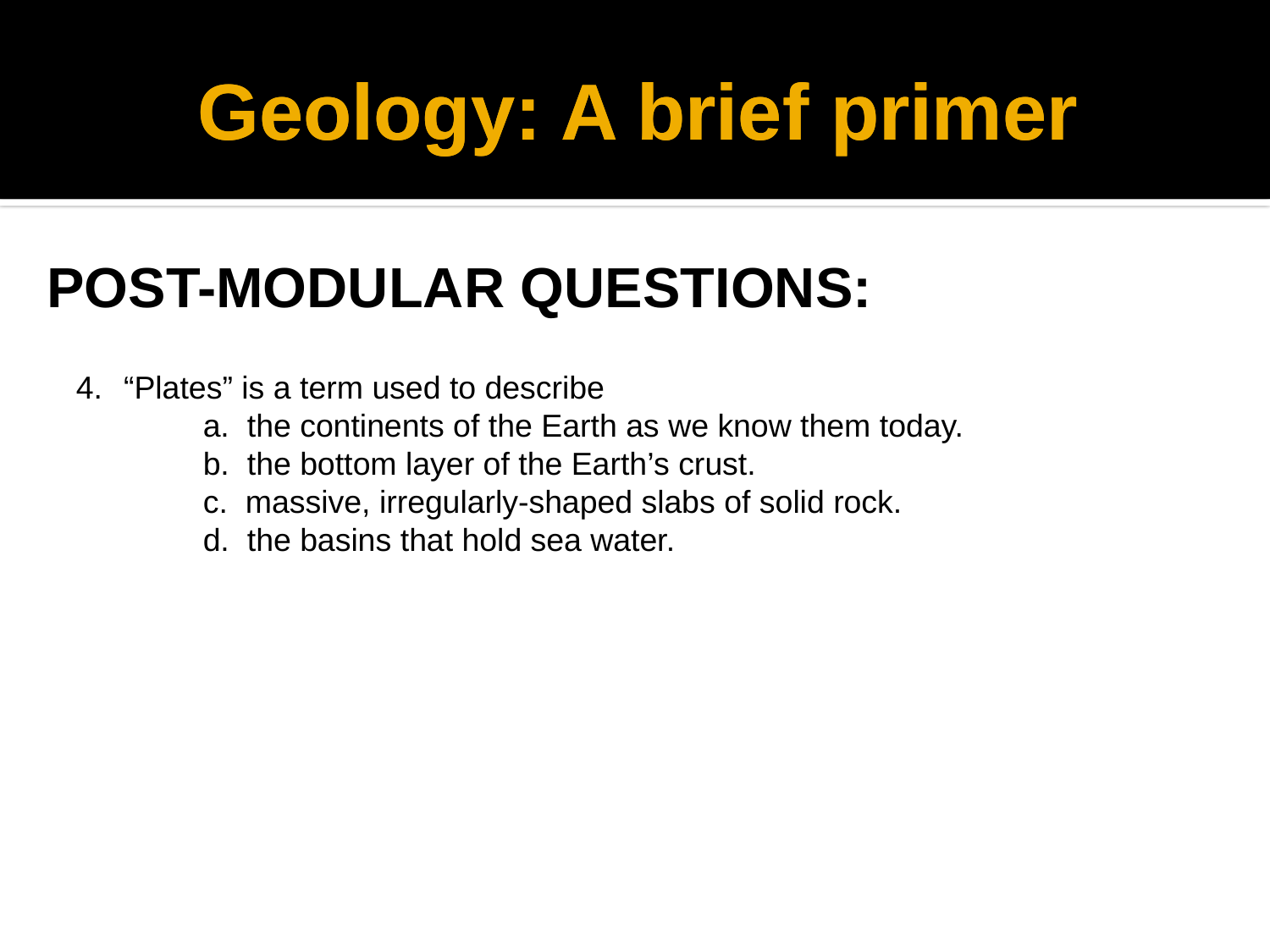

# Geology: A brief primer
Geology: A brief primer
POST-MODULAR QUESTIONS:
“Plates” is a term used to describe
	a.  the continents of the Earth as we know them today.
	b.  the bottom layer of the Earth’s crust.
	c.  massive, irregularly-shaped slabs of solid rock.
	d.  the basins that hold sea water.